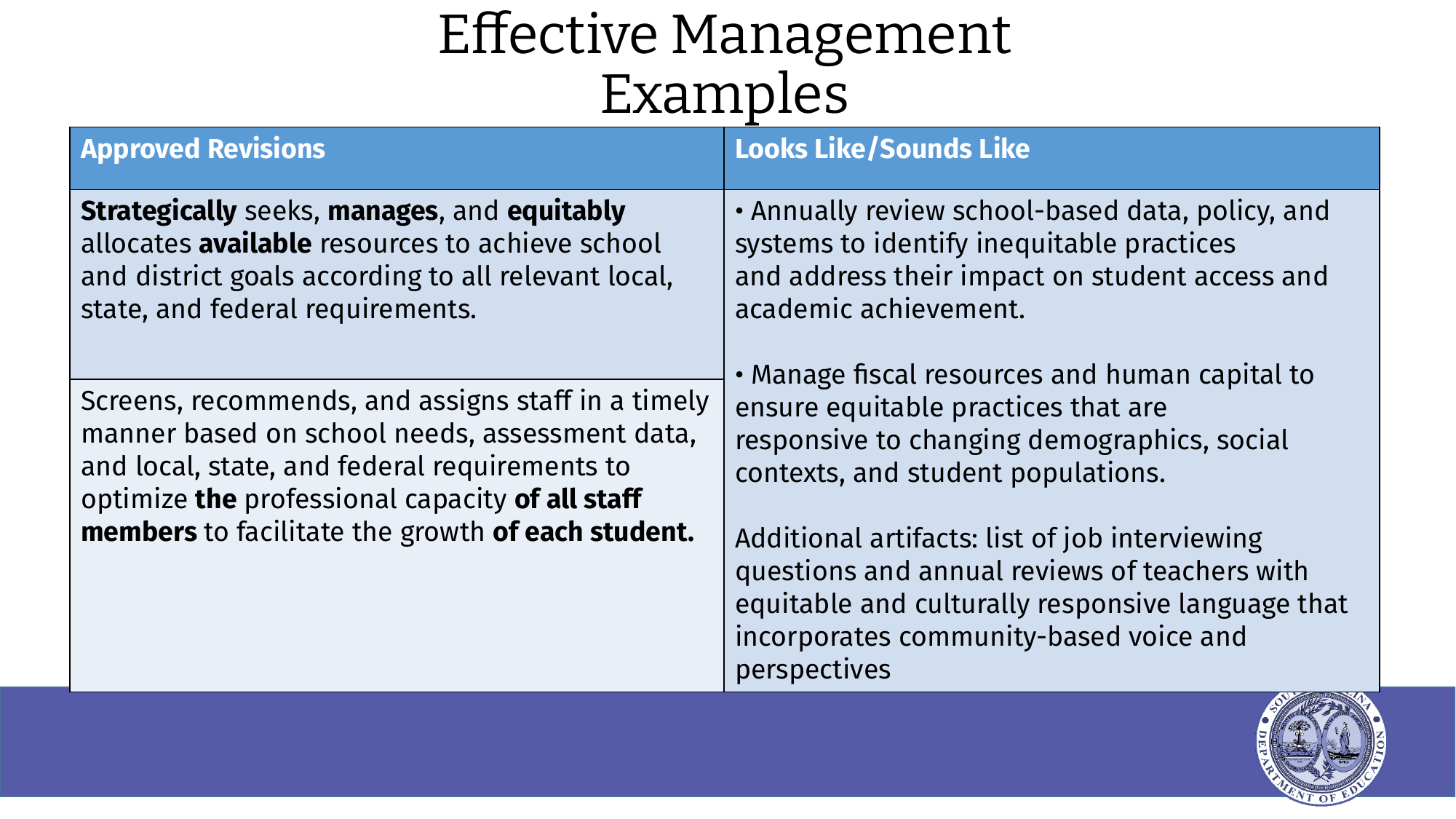

# Effective Management Examples
| Approved Revisions | Looks Like/Sounds Like |
| --- | --- |
| Strategically seeks, manages, and equitably allocates available resources to achieve school and district goals according to all relevant local, state, and federal requirements. | • Annually review school-based data, policy, and systems to identify inequitable practices and address their impact on student access and academic achievement. • Manage fiscal resources and human capital to ensure equitable practices that are responsive to changing demographics, social contexts, and student populations. Additional artifacts: list of job interviewing questions and annual reviews of teachers with equitable and culturally responsive language that incorporates community-based voice and perspectives |
| Screens, recommends, and assigns staff in a timely manner based on school needs, assessment data, and local, state, and federal requirements to optimize the professional capacity of all staff members to facilitate the growth of each student. |  |